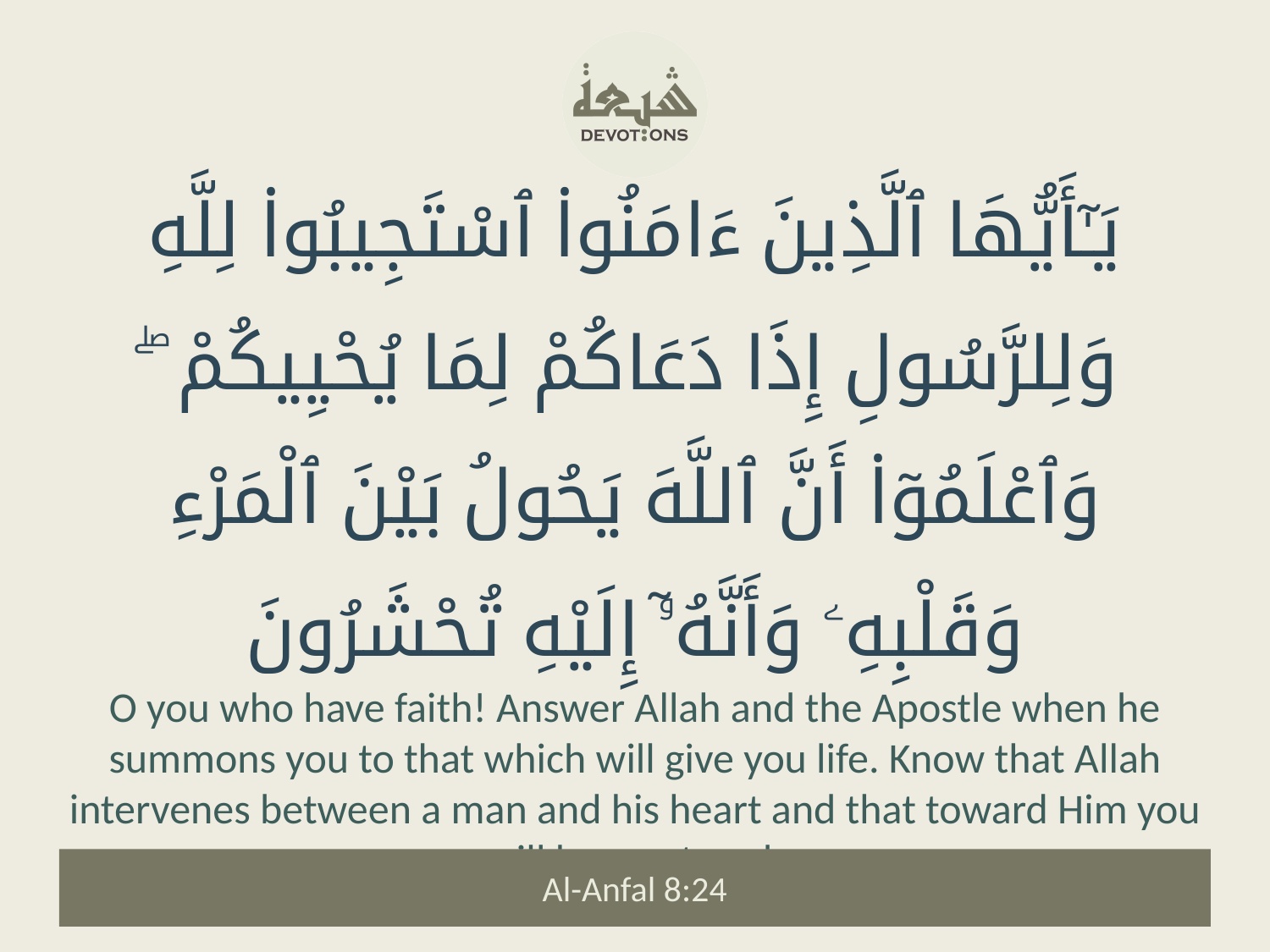

يَـٰٓأَيُّهَا ٱلَّذِينَ ءَامَنُوا۟ ٱسْتَجِيبُوا۟ لِلَّهِ وَلِلرَّسُولِ إِذَا دَعَاكُمْ لِمَا يُحْيِيكُمْ ۖ وَٱعْلَمُوٓا۟ أَنَّ ٱللَّهَ يَحُولُ بَيْنَ ٱلْمَرْءِ وَقَلْبِهِۦ وَأَنَّهُۥٓ إِلَيْهِ تُحْشَرُونَ
O you who have faith! Answer Allah and the Apostle when he summons you to that which will give you life. Know that Allah intervenes between a man and his heart and that toward Him you will be mustered.
Al-Anfal 8:24